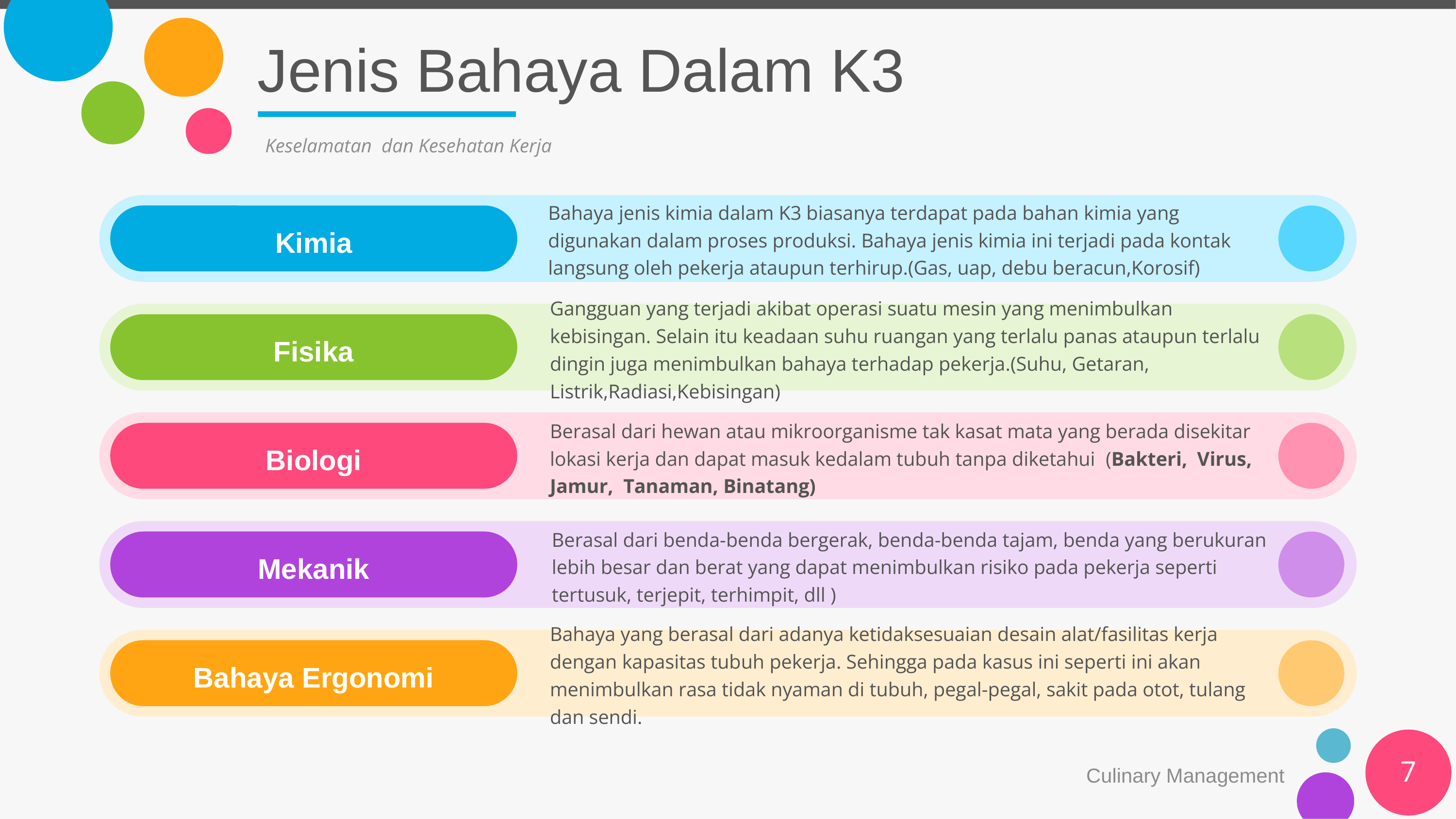

# Jenis Bahaya Dalam K3
Keselamatan  dan Kesehatan Kerja

Bahaya jenis kimia dalam K3 biasanya terdapat pada bahan kimia yang digunakan dalam proses produksi. Bahaya jenis kimia ini terjadi pada kontak langsung oleh pekerja ataupun terhirup.(Gas, uap, debu beracun,Korosif)
Kimia
Gangguan yang terjadi akibat operasi suatu mesin yang menimbulkan kebisingan. Selain itu keadaan suhu ruangan yang terlalu panas ataupun terlalu dingin juga menimbulkan bahaya terhadap pekerja.(Suhu, Getaran, Listrik,Radiasi,Kebisingan)
Fisika
Berasal dari hewan atau mikroorganisme tak kasat mata yang berada disekitar lokasi kerja dan dapat masuk kedalam tubuh tanpa diketahui  (Bakteri,  Virus, Jamur,  Tanaman, Binatang)
Biologi
Berasal dari benda-benda bergerak, benda-benda tajam, benda yang berukuran lebih besar dan berat yang dapat menimbulkan risiko pada pekerja seperti tertusuk, terjepit, terhimpit, dll )
Mekanik
Bahaya yang berasal dari adanya ketidaksesuaian desain alat/fasilitas kerja dengan kapasitas tubuh pekerja. Sehingga pada kasus ini seperti ini akan menimbulkan rasa tidak nyaman di tubuh, pegal-pegal, sakit pada otot, tulang dan sendi.
Bahaya Ergonomi
7
Culinary Management